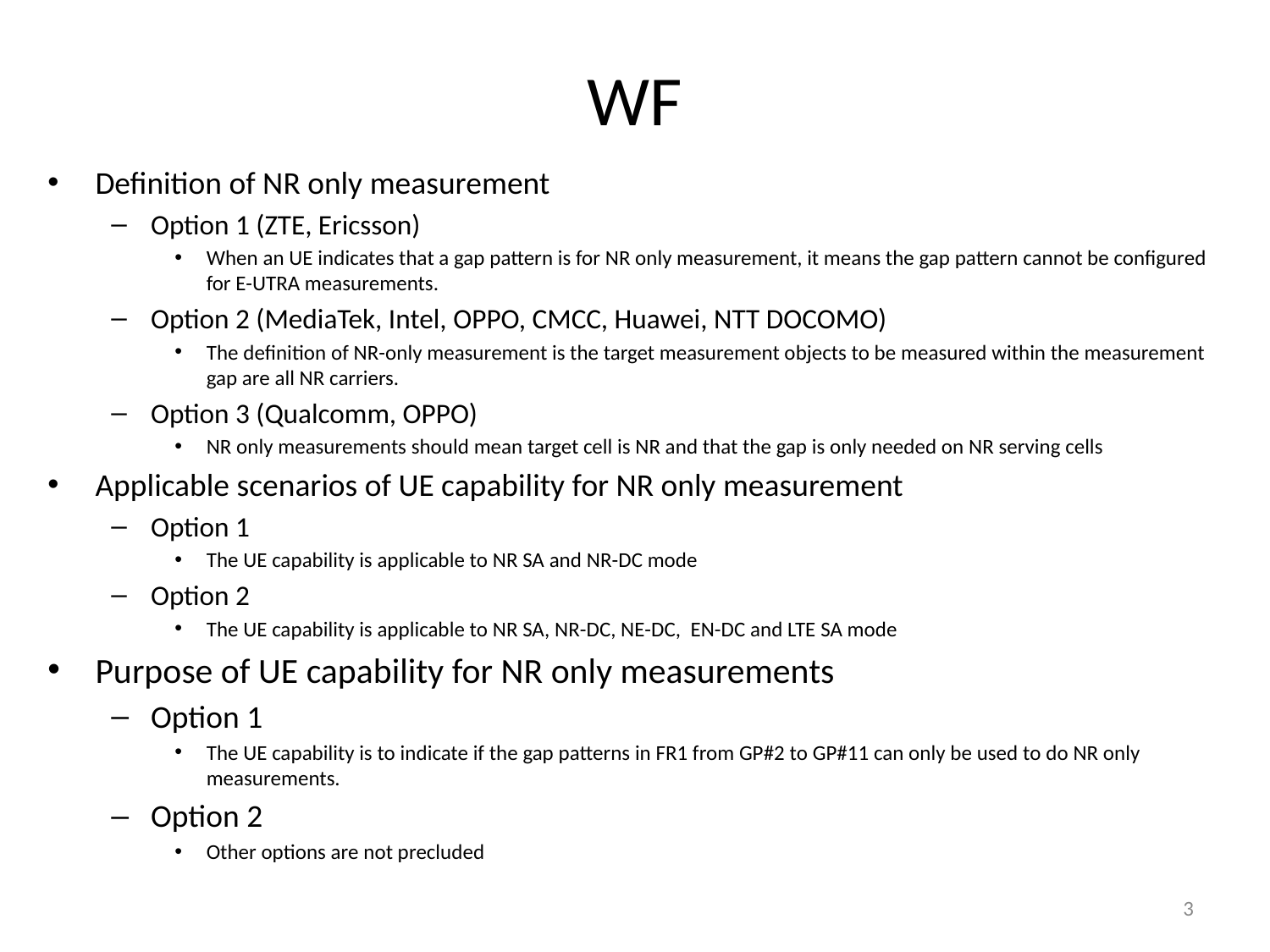

# WF
​Definition of NR only measurement
Option 1 (ZTE, Ericsson)
When an UE indicates that a gap pattern is for NR only measurement, it means the gap pattern cannot be configured for E-UTRA measurements.
Option 2 (MediaTek, Intel, OPPO, CMCC, Huawei, NTT DOCOMO)
The definition of NR-only measurement is the target measurement objects to be measured within the measurement gap are all NR carriers.
Option 3 (Qualcomm, OPPO)
NR only measurements should mean target cell is NR and that the gap is only needed on NR serving cells
Applicable scenarios of UE capability for NR only measurement
Option 1
The UE capability is applicable to NR SA and NR-DC mode
Option 2
The UE capability is applicable to NR SA, NR-DC, NE-DC,  EN-DC and LTE SA mode
Purpose of UE capability for NR only measurements
Option 1
The UE capability is to indicate if the gap patterns in FR1 from GP#2 to GP#11 can only be used to do NR only measurements.
Option 2
Other options are not precluded
3